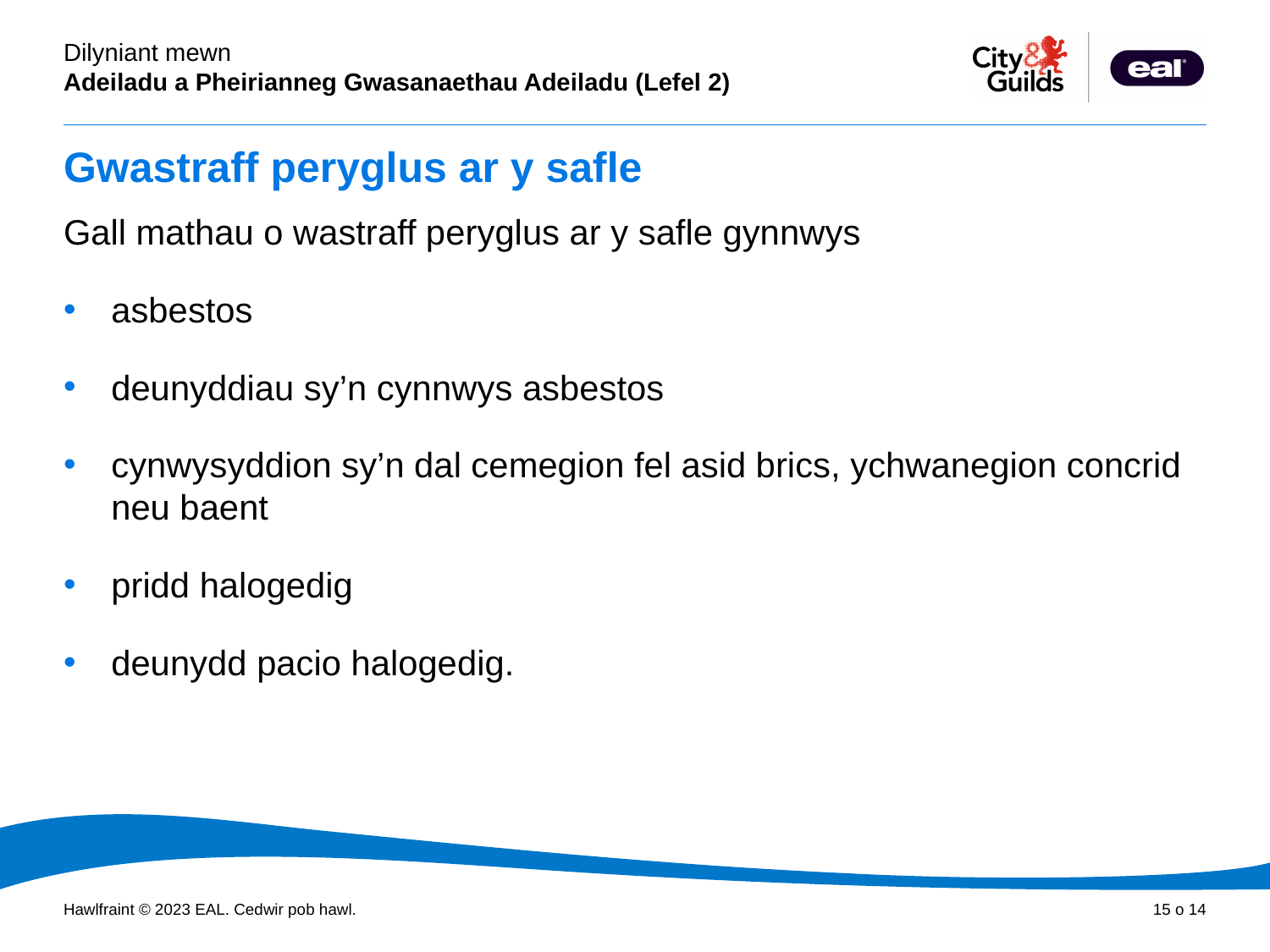

# Gwastraff peryglus ar y safle
Gall mathau o wastraff peryglus ar y safle gynnwys
asbestos
deunyddiau sy’n cynnwys asbestos
cynwysyddion sy’n dal cemegion fel asid brics, ychwanegion concrid neu baent
pridd halogedig
deunydd pacio halogedig.